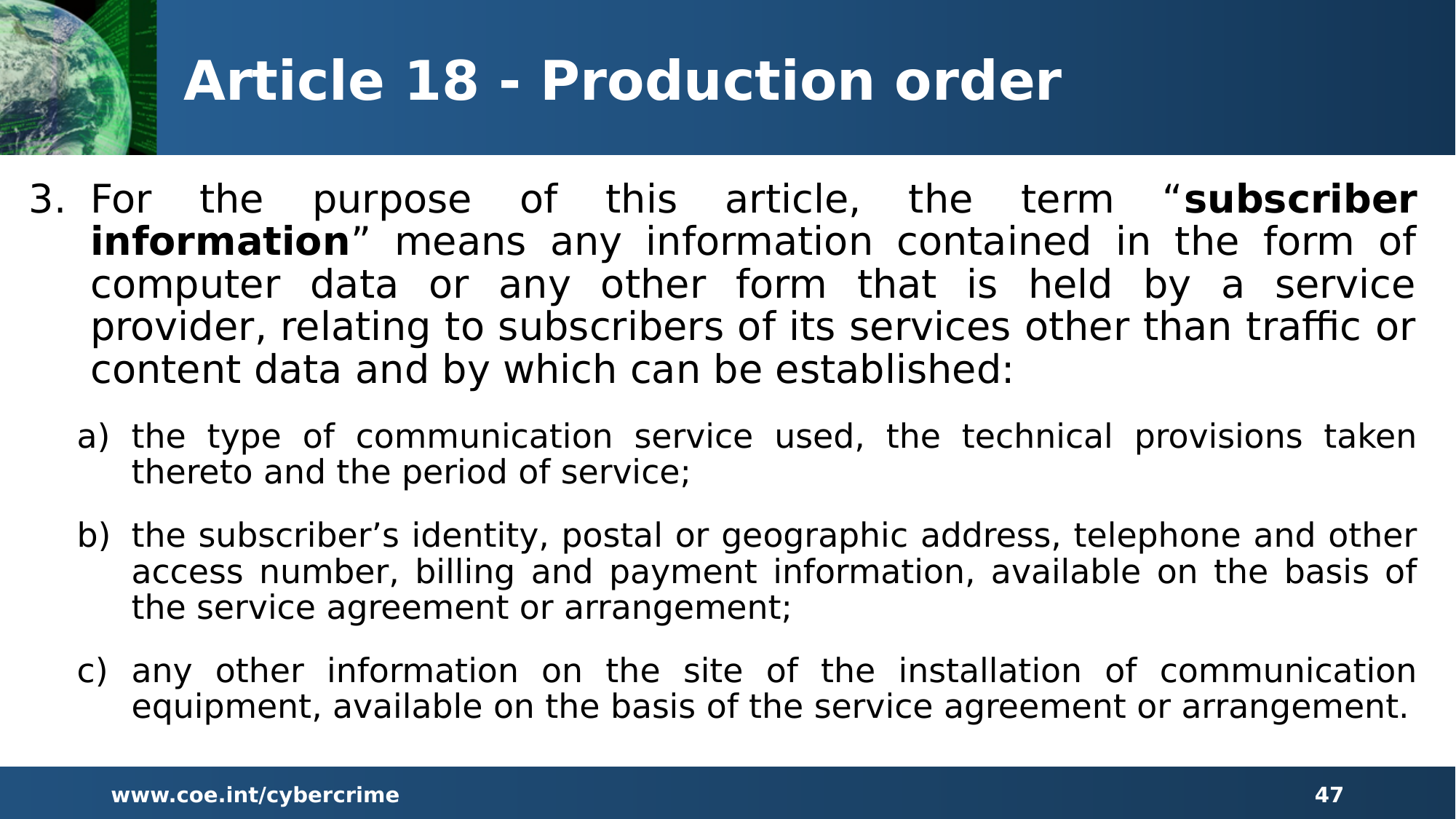

Article 18 - Production order
For the purpose of this article, the term “subscriber information” means any information contained in the form of computer data or any other form that is held by a service provider, relating to subscribers of its services other than traffic or content data and by which can be established:
the type of communication service used, the technical provisions taken thereto and the period of service;
the subscriber’s identity, postal or geographic address, telephone and other access number, billing and payment information, available on the basis of the service agreement or arrangement;
any other information on the site of the installation of communication equipment, available on the basis of the service agreement or arrangement.
www.coe.int/cybercrime
47